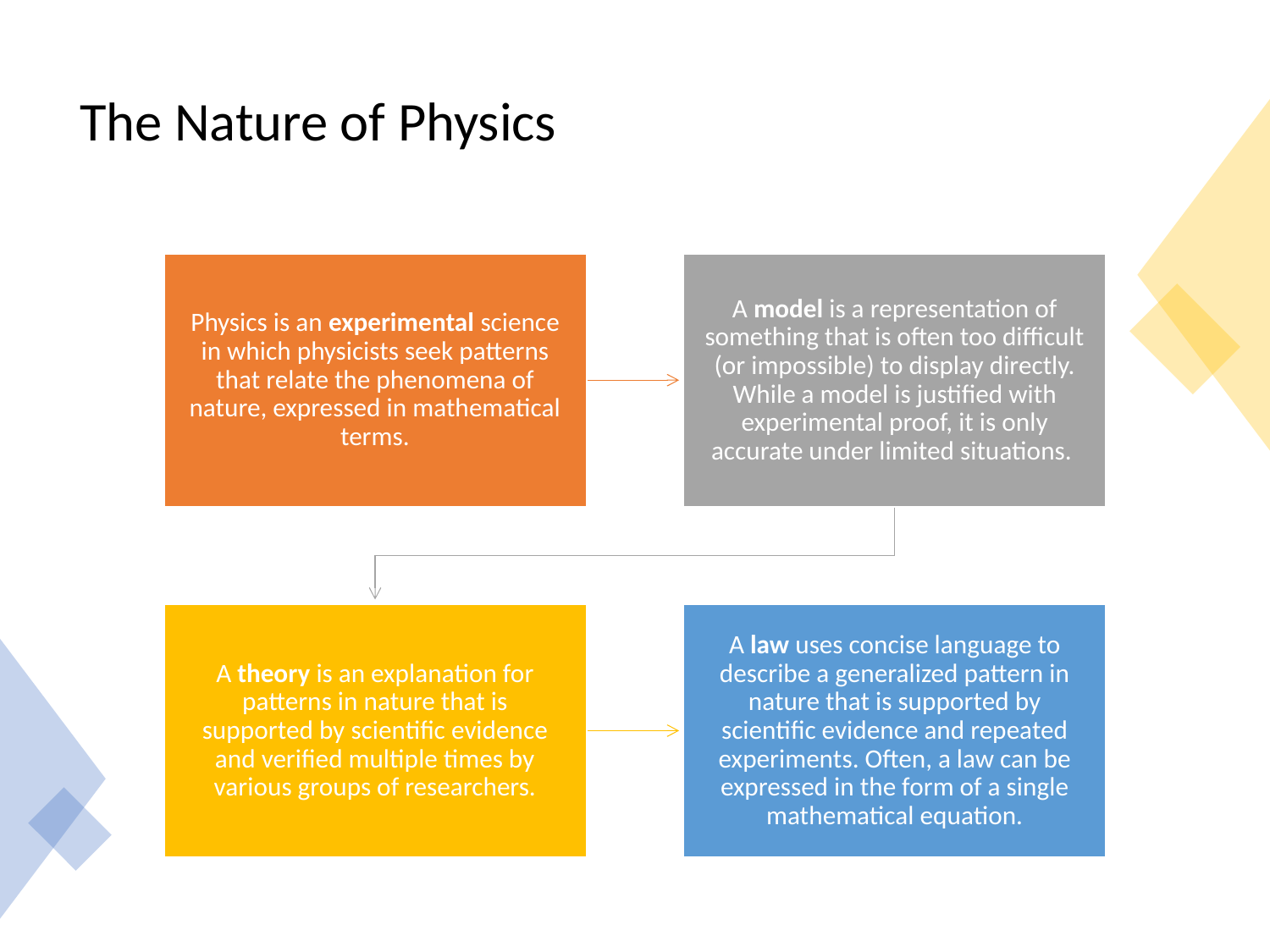

# The Nature of Physics

Physics is an experimental science in which physicists seek patterns that relate the phenomena of nature, expressed in mathematical terms.

A model is a representation of something that is often too difficult (or impossible) to display directly. While a model is justified with experimental proof, it is only accurate under limited situations.

A theory is an explanation for patterns in nature that is supported by scientific evidence and verified multiple times by various groups of researchers.
A law uses concise language to describe a generalized pattern in nature that is supported by scientific evidence and repeated experiments. Often, a law can be expressed in the form of a single mathematical equation.

3